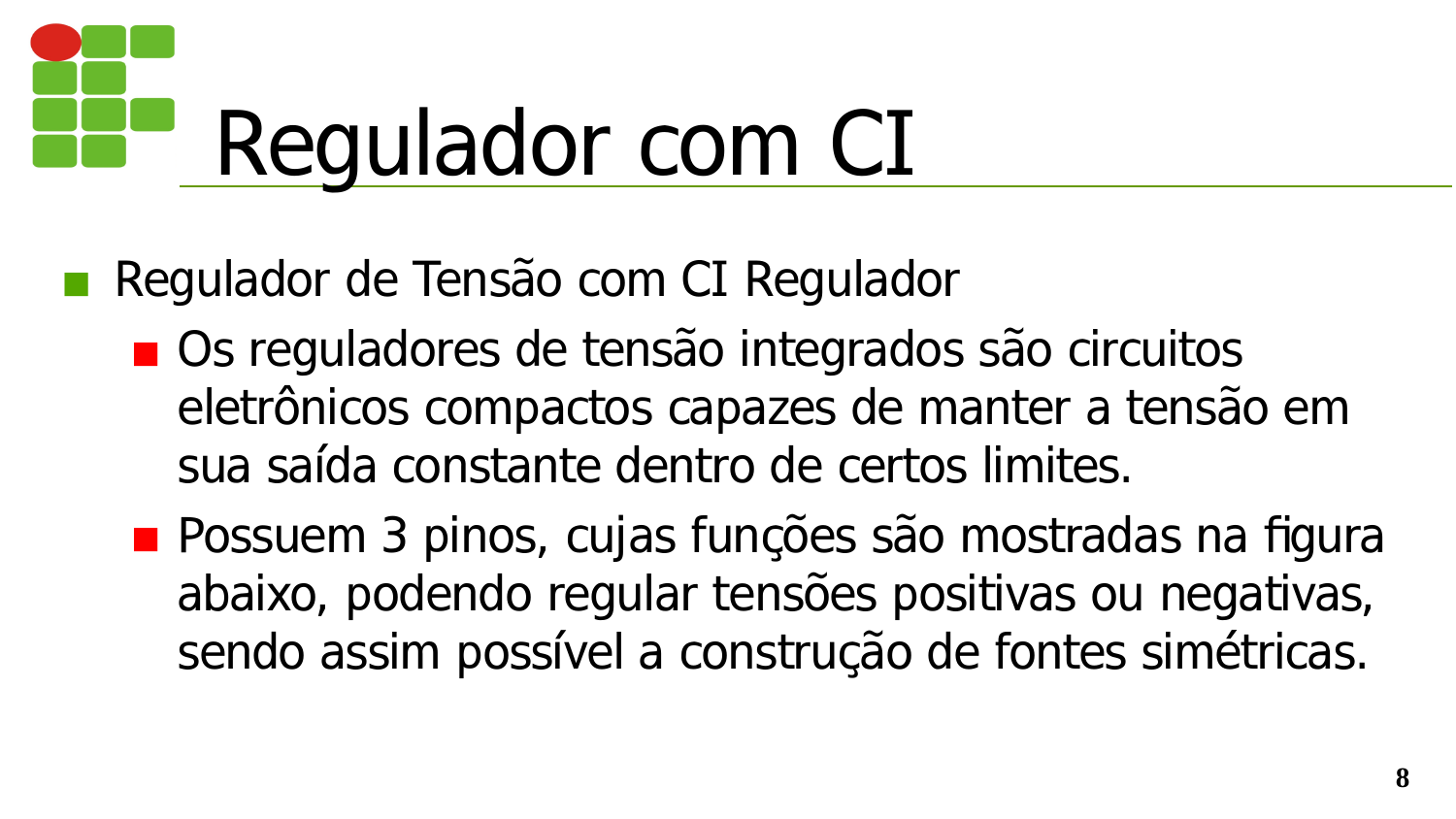

# Regulador com CI
Regulador de Tensão com CI Regulador
Os reguladores de tensão integrados são circuitos eletrônicos compactos capazes de manter a tensão em sua saída constante dentro de certos limites.
Possuem 3 pinos, cujas funções são mostradas na figura abaixo, podendo regular tensões positivas ou negativas, sendo assim possível a construção de fontes simétricas.

8